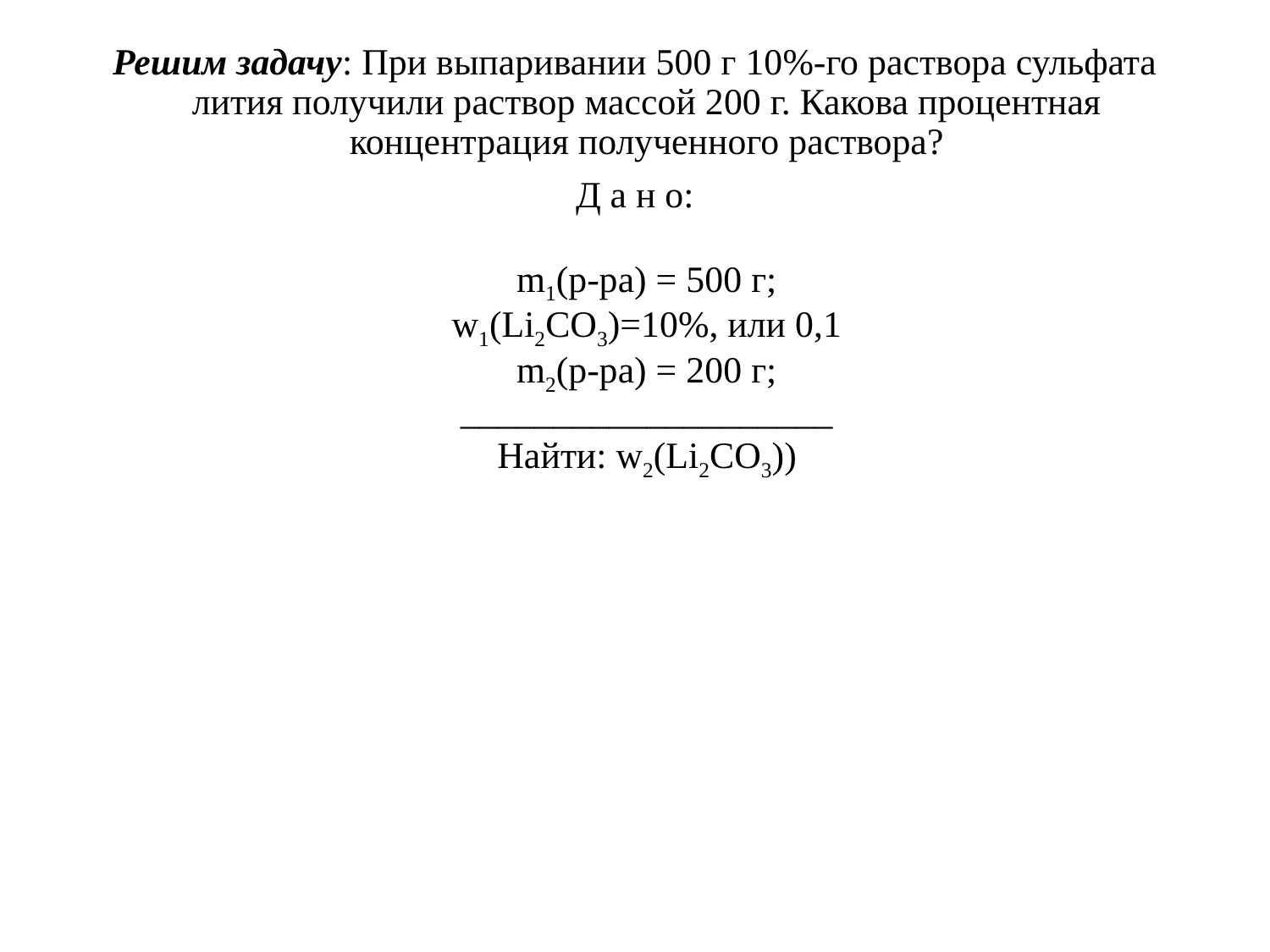

Решим задачу: При выпаривании 500 г 10%-го раствора сульфата лития получили раствор массой 200 г. Какова процентная концентрация полученного раствора?
Д а н о:
m1(р-ра) = 500 г;
w1(Li2CO3)=10%, или 0,1
m2(р-ра) = 200 г;
____________________
Найти: w2(Li2CO3))